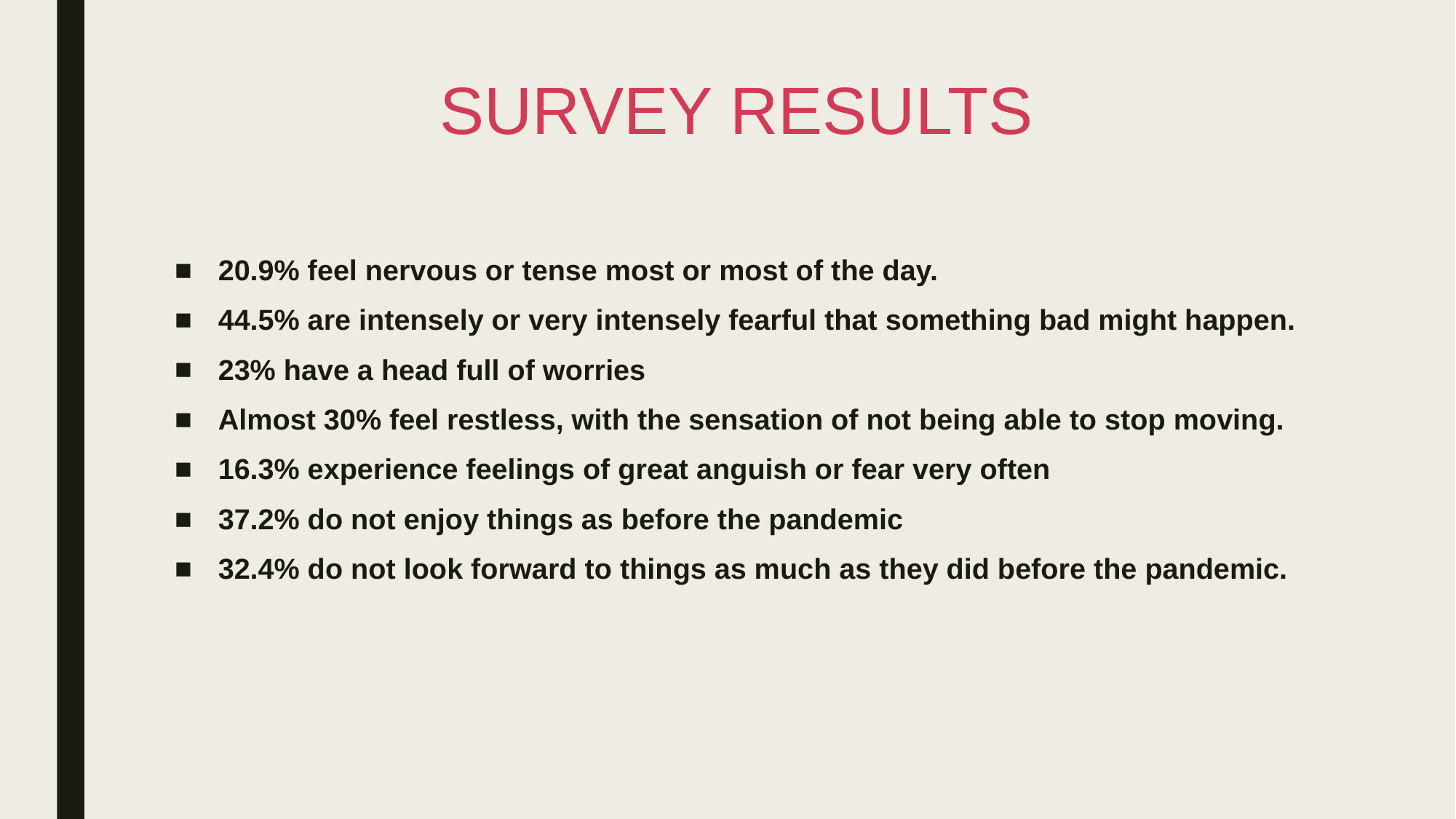

# SURVEY RESULTS
20.9% feel nervous or tense most or most of the day.
44.5% are intensely or very intensely fearful that something bad might happen.
23% have a head full of worries
Almost 30% feel restless, with the sensation of not being able to stop moving.
16.3% experience feelings of great anguish or fear very often
37.2% do not enjoy things as before the pandemic
32.4% do not look forward to things as much as they did before the pandemic.